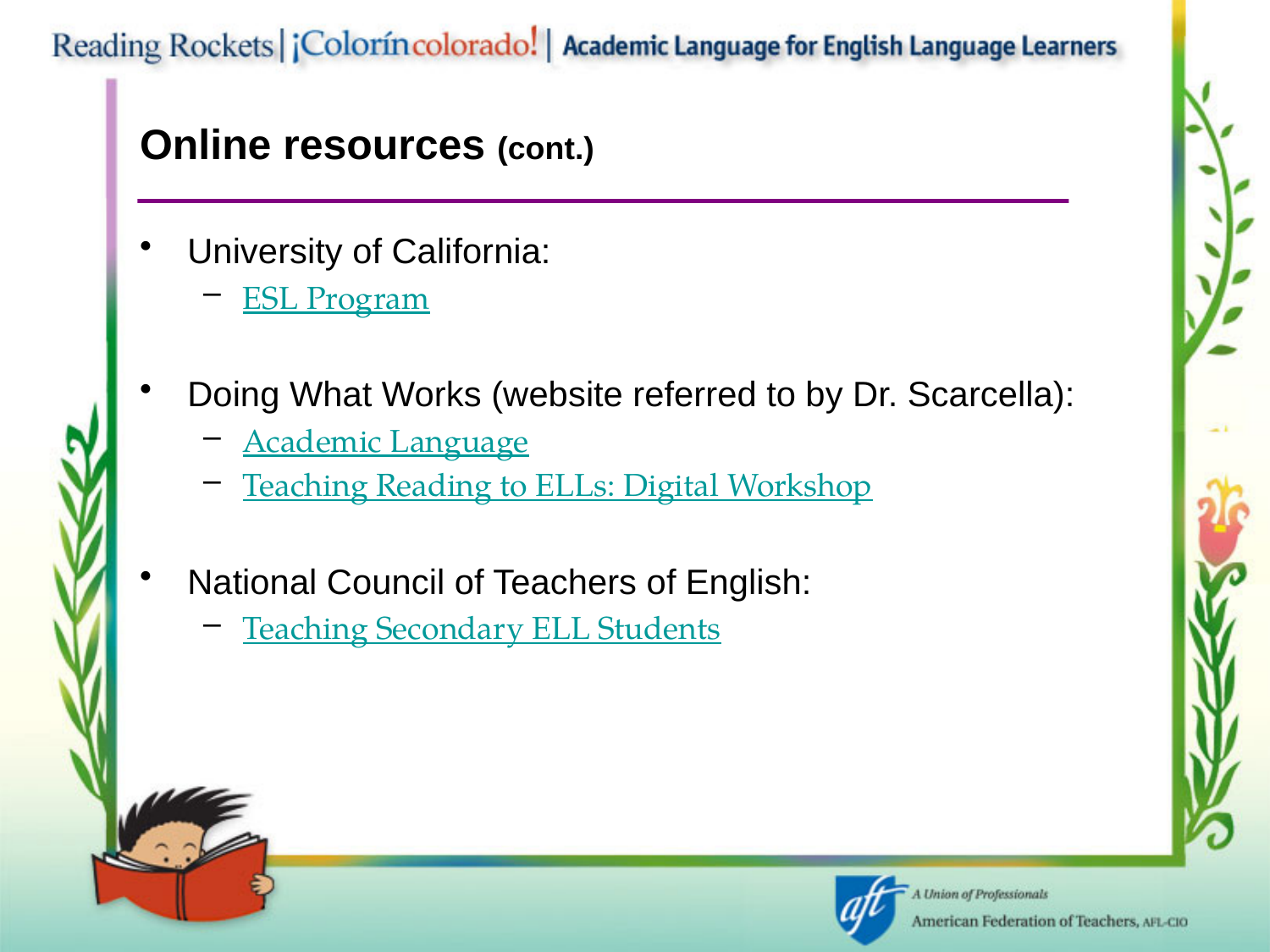

# Online resources (cont.)
University of California:
ESL Program

Doing What Works (website referred to by Dr. Scarcella):
Academic Language
Teaching Reading to ELLs: Digital Workshop

National Council of Teachers of English:
Teaching Secondary ELL Students